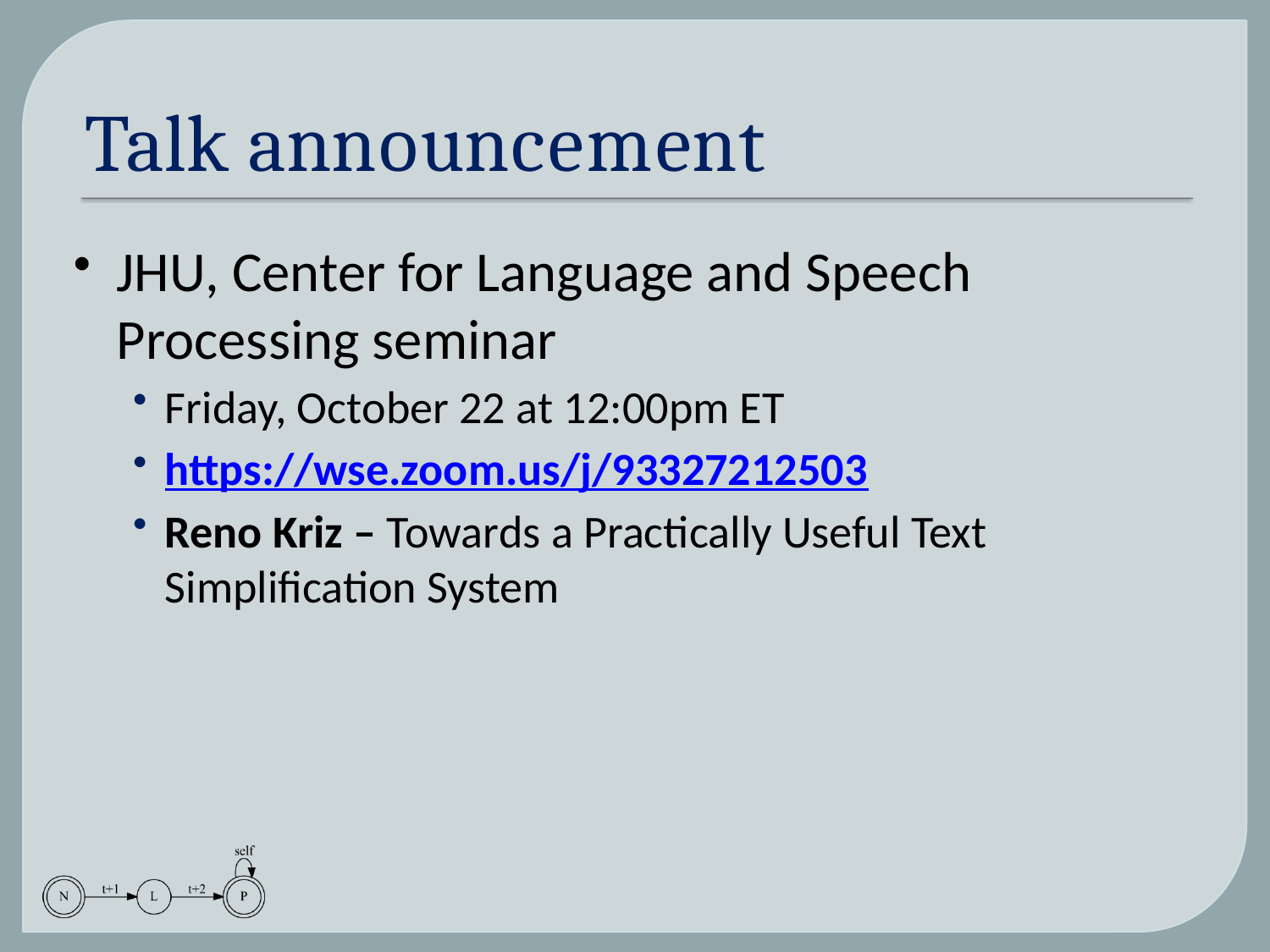

# Talk announcement
JHU, Center for Language and Speech Processing seminar
Friday, October 22 at 12:00pm ET
https://wse.zoom.us/j/93327212503
Reno Kriz – Towards a Practically Useful Text Simplification System